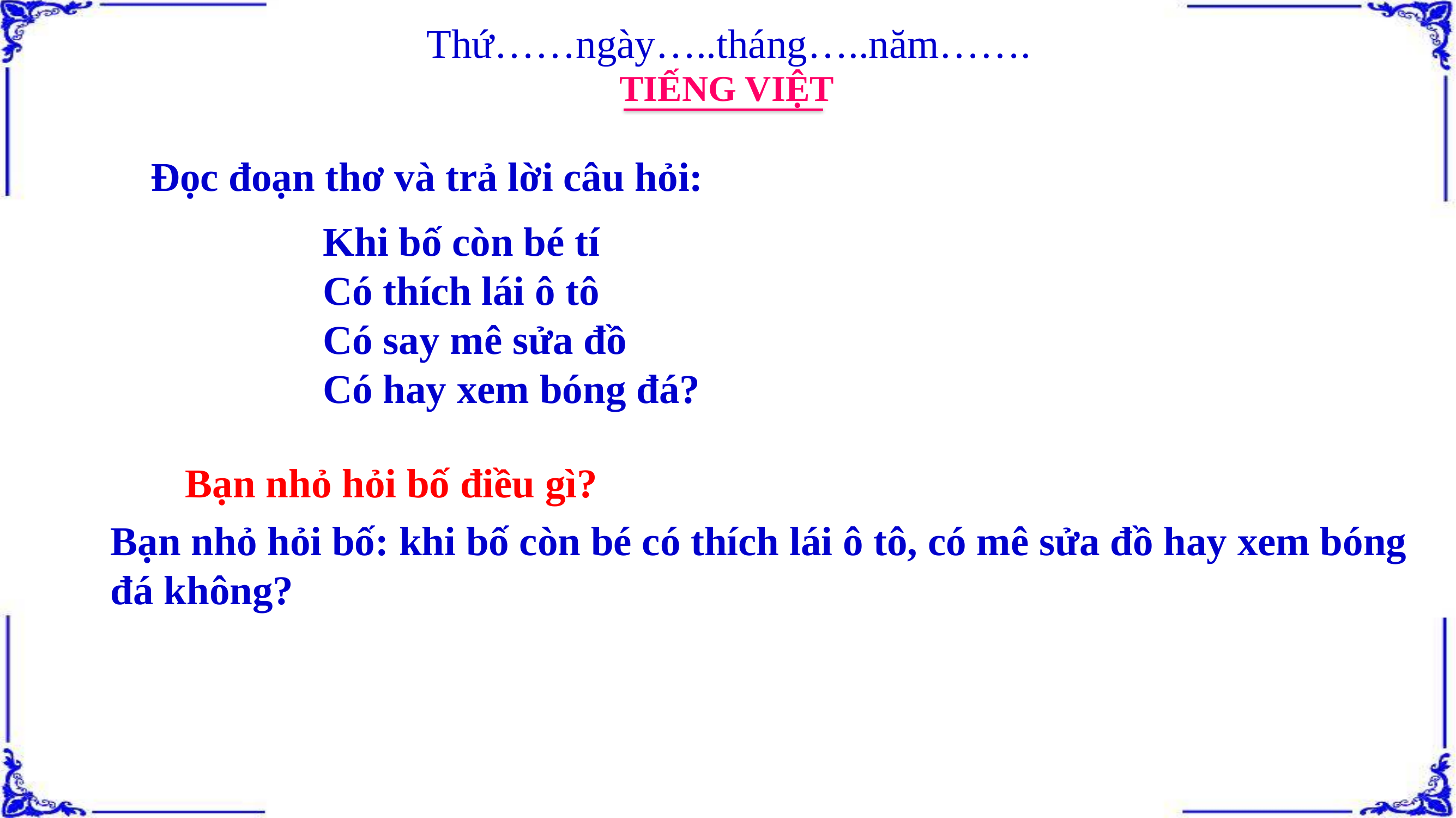

Thứ……ngày…..tháng…..năm…….
TIẾNG VIỆT
Đọc đoạn thơ và trả lời câu hỏi:
Khi bố còn bé tí
Có thích lái ô tô
Có say mê sửa đồ
Có hay xem bóng đá?
Bạn nhỏ hỏi bố điều gì?
Bạn nhỏ hỏi bố: khi bố còn bé có thích lái ô tô, có mê sửa đồ hay xem bóng đá không?